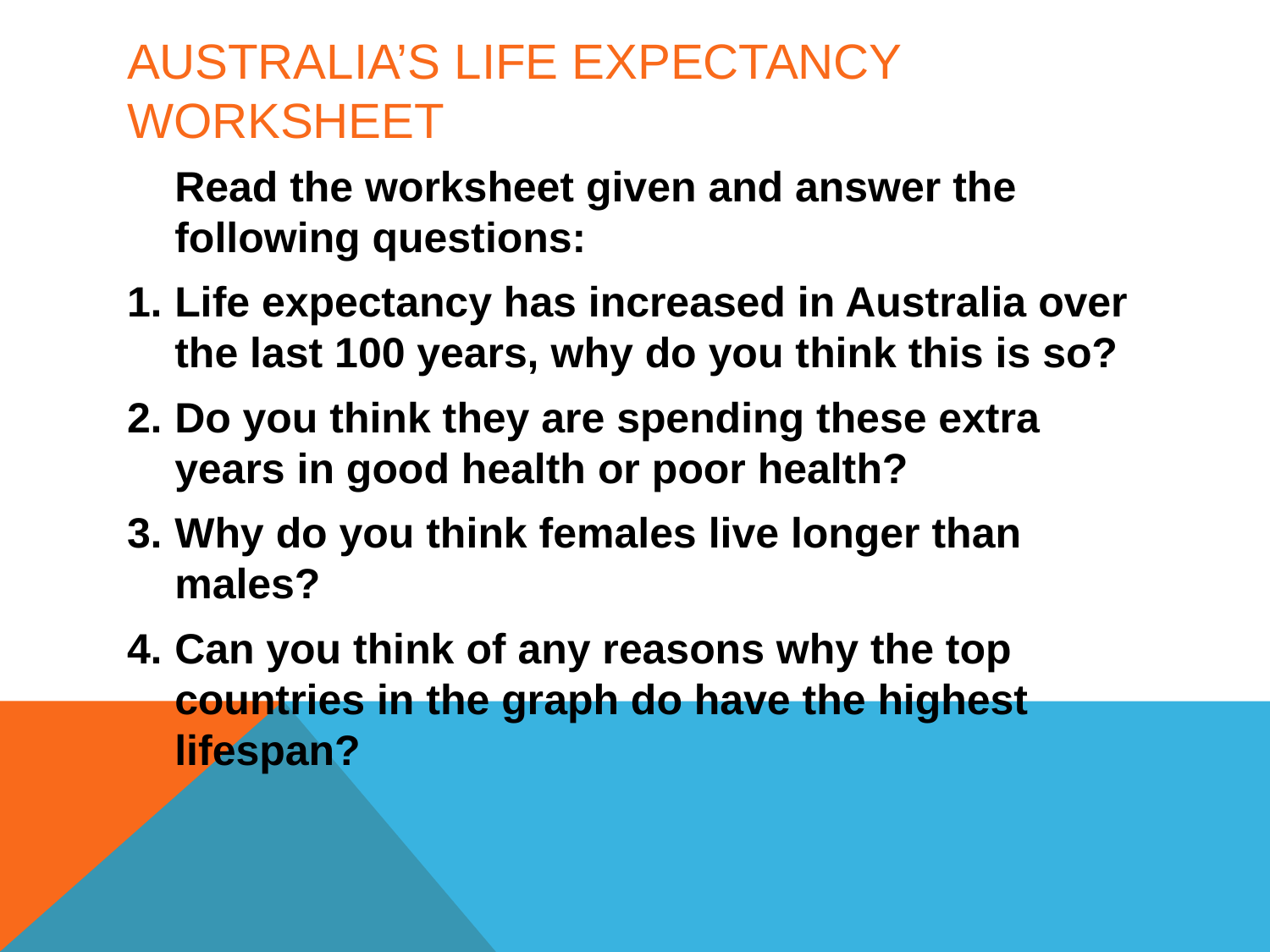

# Australia’s life expectancy worksheet
	Read the worksheet given and answer the following questions:
Life expectancy has increased in Australia over the last 100 years, why do you think this is so?
Do you think they are spending these extra years in good health or poor health?
Why do you think females live longer than males?
Can you think of any reasons why the top countries in the graph do have the highest lifespan?